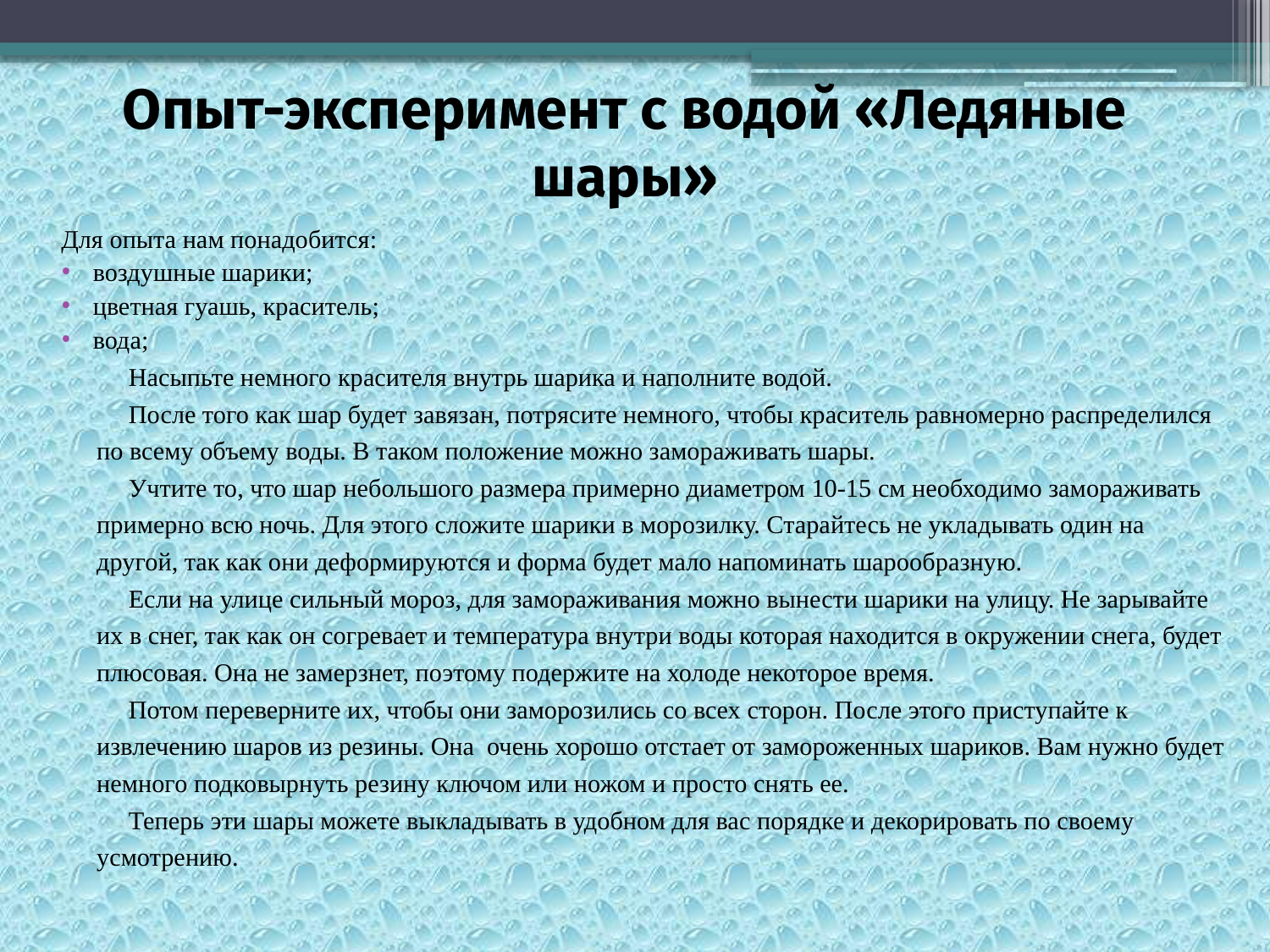

# Опыт-эксперимент с водой «Ледяные шары»
Для опыта нам понадобится:
воздушные шарики;
цветная гуашь, краситель;
вода;
Насыпьте немного красителя внутрь шарика и наполните водой.
После того как шар будет завязан, потрясите немного, чтобы краситель равномерно распределился по всему объему воды. В таком положение можно замораживать шары.
Учтите то, что шар небольшого размера примерно диаметром 10-15 см необходимо замораживать примерно всю ночь. Для этого сложите шарики в морозилку. Старайтесь не укладывать один на другой, так как они деформируются и форма будет мало напоминать шарообразную.
Если на улице сильный мороз, для замораживания можно вынести шарики на улицу. Не зарывайте их в снег, так как он согревает и температура внутри воды которая находится в окружении снега, будет плюсовая. Она не замерзнет, поэтому подержите на холоде некоторое время.
Потом переверните их, чтобы они заморозились со всех сторон. После этого приступайте к извлечению шаров из резины. Она  очень хорошо отстает от замороженных шариков. Вам нужно будет немного подковырнуть резину ключом или ножом и просто снять ее.
Теперь эти шары можете выкладывать в удобном для вас порядке и декорировать по своему усмотрению.